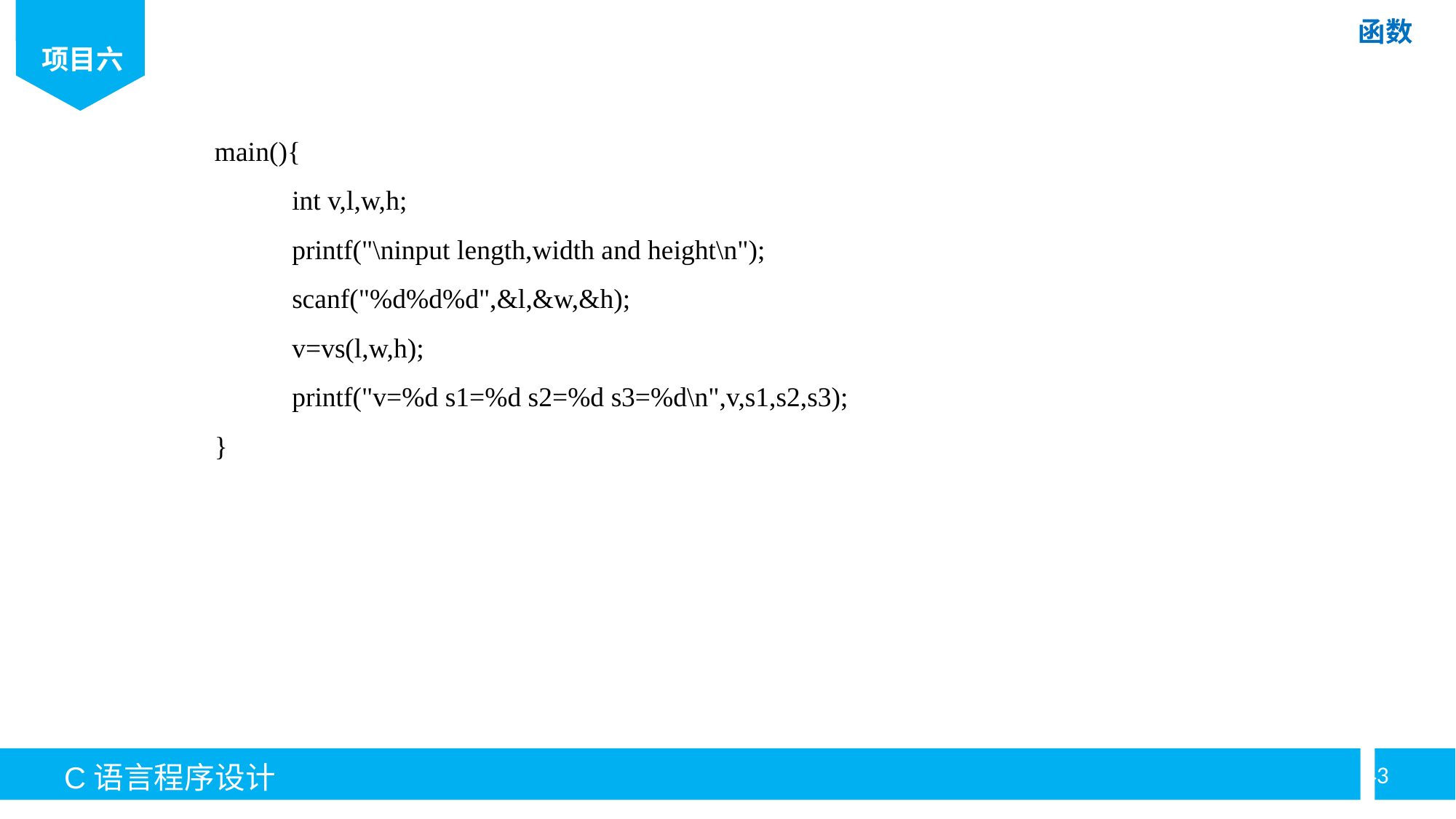

main(){
	int v,l,w,h;
	printf("\ninput length,width and height\n");
	scanf("%d%d%d",&l,&w,&h);
	v=vs(l,w,h);
	printf("v=%d s1=%d s2=%d s3=%d\n",v,s1,s2,s3);
}